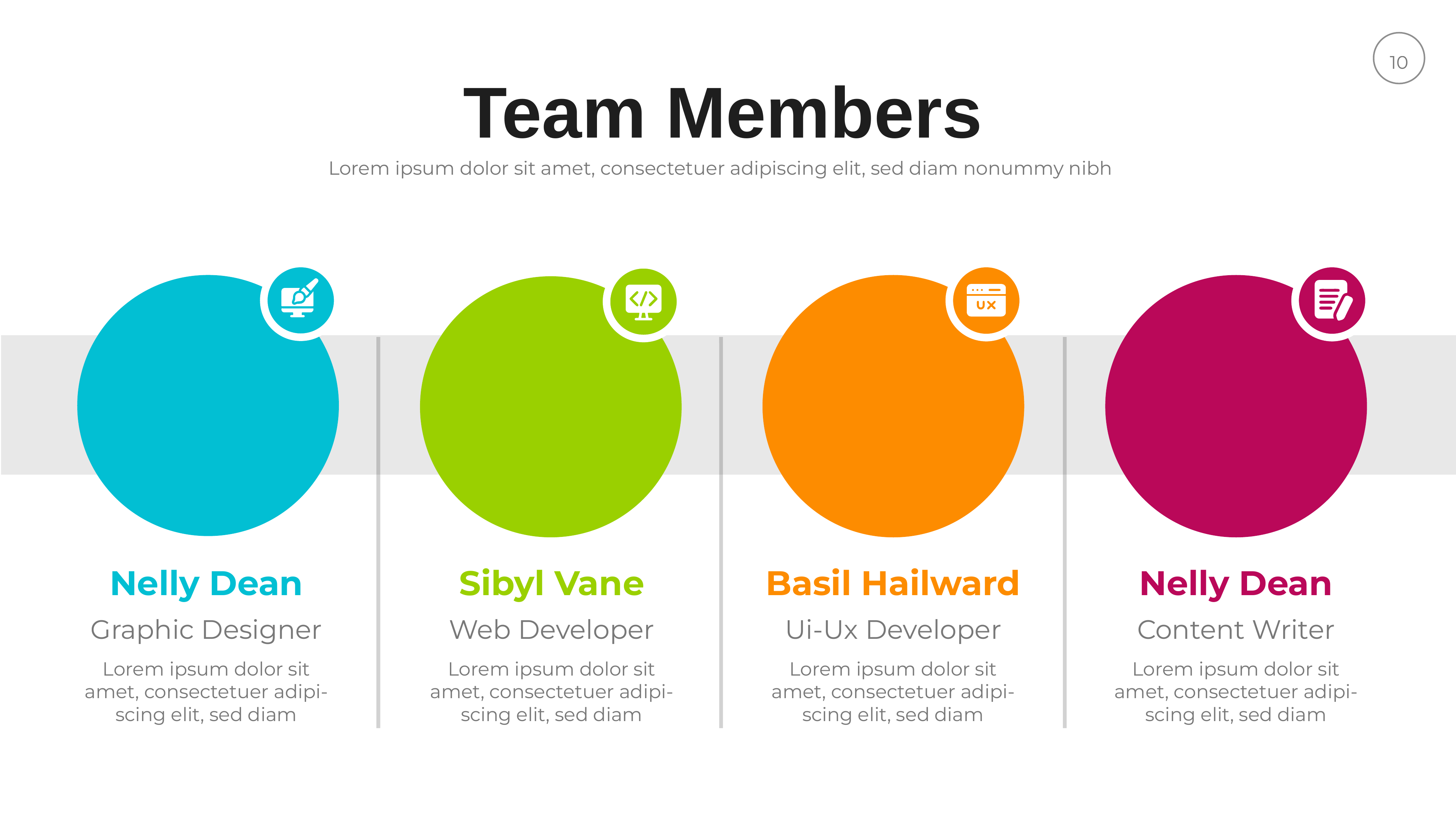

Team Members
Lorem ipsum dolor sit amet, consectetuer adipiscing elit, sed diam nonummy nibh

Nelly Dean
Sibyl Vane
Basil Hailward
Nelly Dean
Graphic Designer
Web Developer
Ui-Ux Developer
Content Writer
Lorem ipsum dolor sit amet, consectetuer adipi-scing elit, sed diam
Lorem ipsum dolor sit amet, consectetuer adipi-scing elit, sed diam
Lorem ipsum dolor sit amet, consectetuer adipi-scing elit, sed diam
Lorem ipsum dolor sit amet, consectetuer adipi-scing elit, sed diam